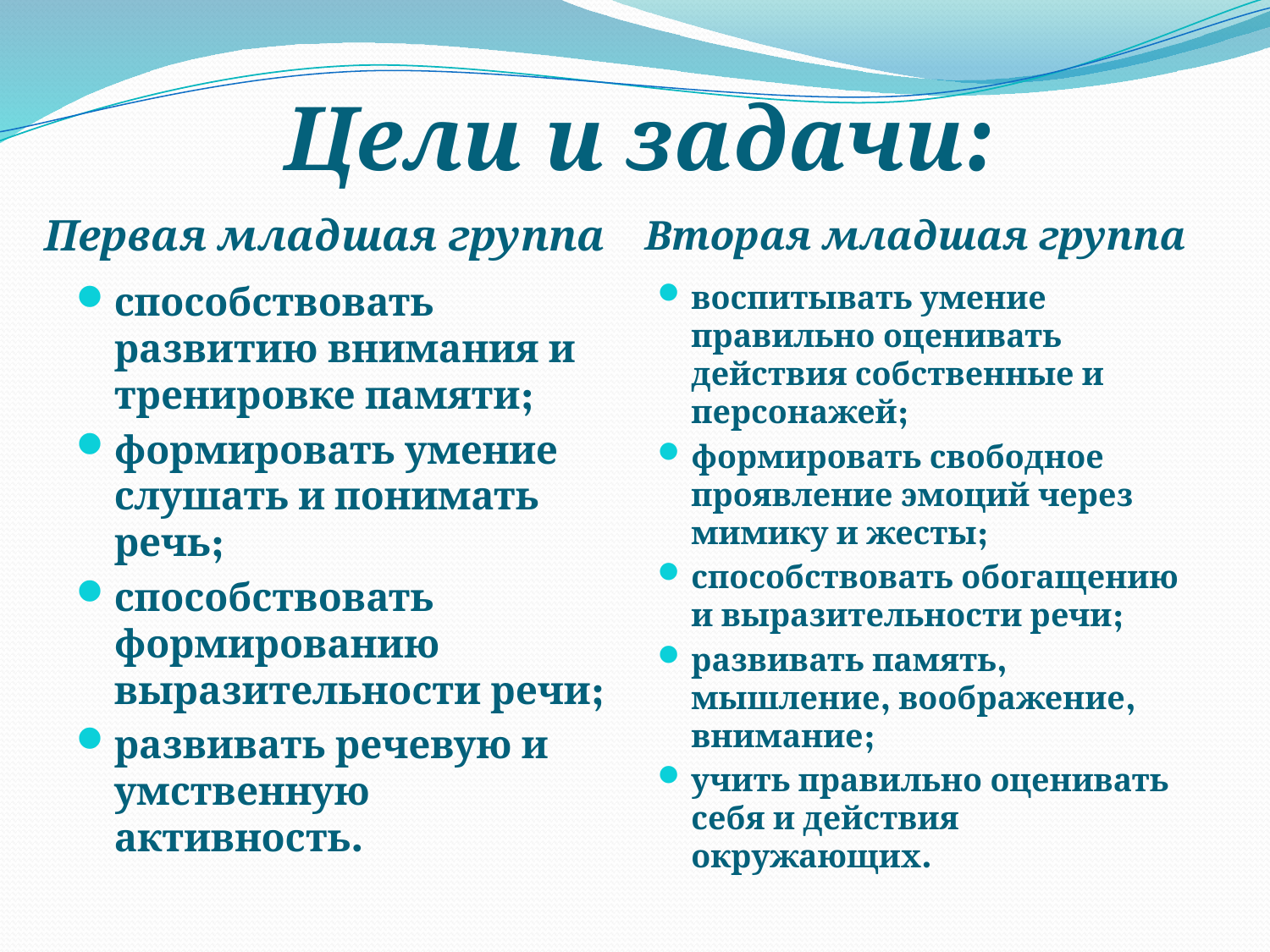

# Цели и задачи:
Первая младшая группа
Вторая младшая группа
способствовать развитию внимания и тренировке памяти;
формировать умение слушать и понимать речь;
способствовать формированию выразительности речи;
развивать речевую и умственную активность.

воспитывать умение правильно оценивать действия собственные и персонажей;
формировать свободное проявление эмоций через мимику и жесты;
способствовать обогащению и выразительности речи;
развивать память, мышление, воображение, внимание;
учить правильно оценивать себя и действия окружающих.